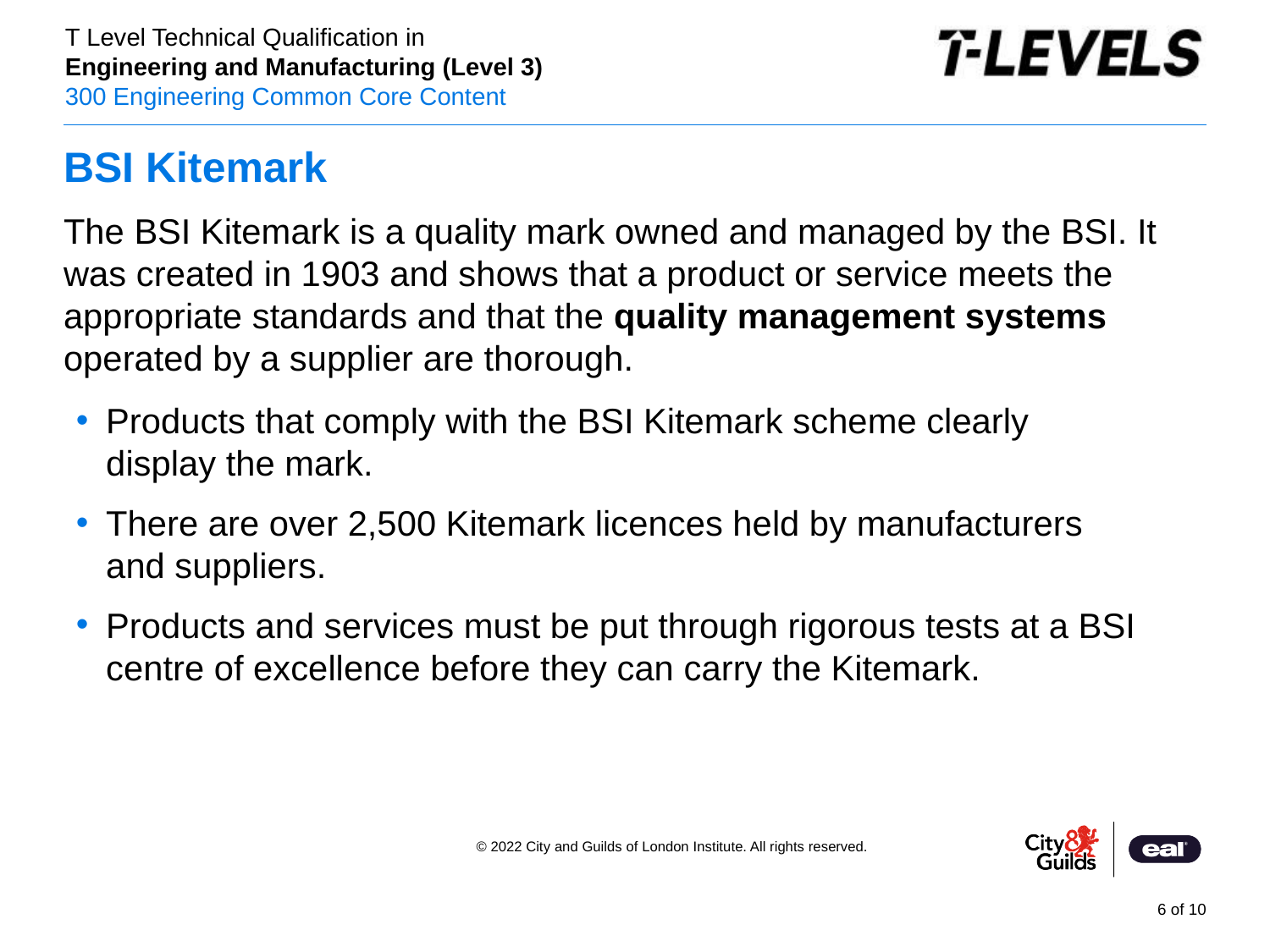

# BSI Kitemark
The BSI Kitemark is a quality mark owned and managed by the BSI. It was created in 1903 and shows that a product or service meets the appropriate standards and that the quality management systems operated by a supplier are thorough.

Products that comply with the BSI Kitemark scheme clearly display the mark.
There are over 2,500 Kitemark licences held by manufacturers and suppliers.
Products and services must be put through rigorous tests at a BSI centre of excellence before they can carry the Kitemark.